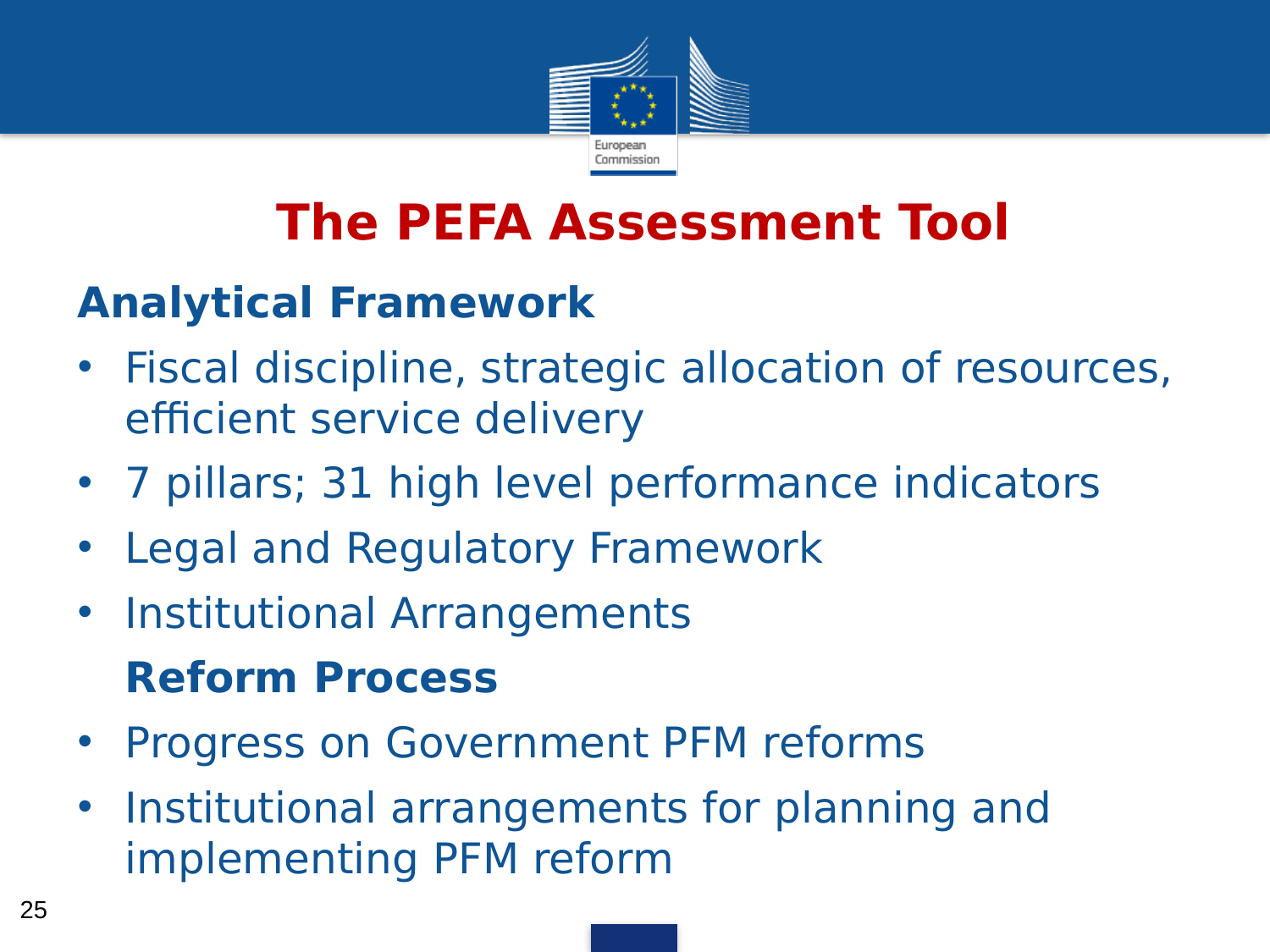

# The PEFA Assessment Tool
Analytical Framework
Fiscal discipline, strategic allocation of resources, efficient service delivery
7 pillars; 31 high level performance indicators
Legal and Regulatory Framework
Institutional Arrangements
Reform Process
Progress on Government PFM reforms
Institutional arrangements for planning and implementing PFM reform

25